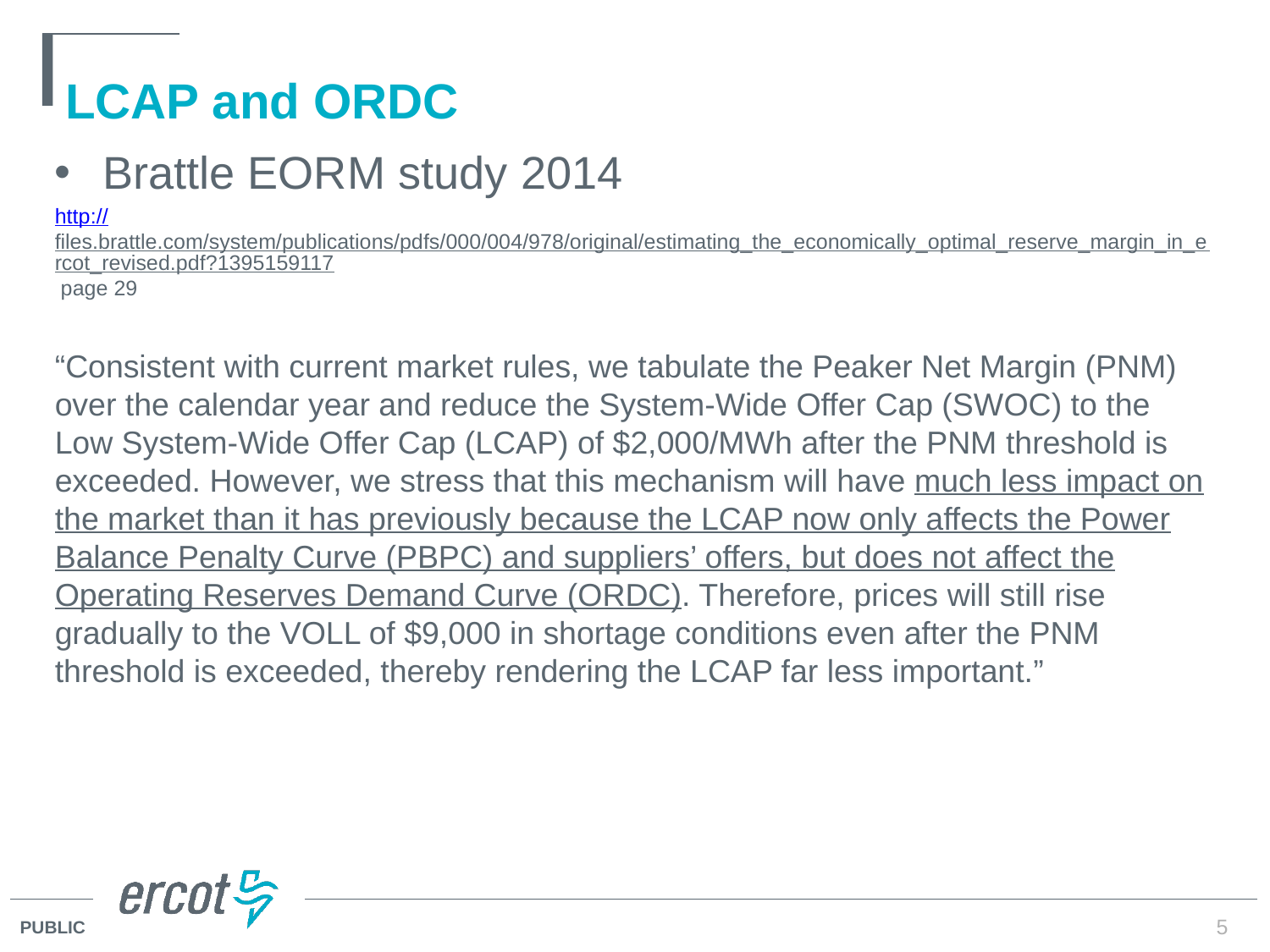

# LCAP and ORDC
Brattle EORM study 2014
http://files.brattle.com/system/publications/pdfs/000/004/978/original/estimating_the_economically_optimal_reserve_margin_in_ercot_revised.pdf?1395159117 page 29

“Consistent with current market rules, we tabulate the Peaker Net Margin (PNM) over the calendar year and reduce the System-Wide Offer Cap (SWOC) to the Low System-Wide Offer Cap (LCAP) of $2,000/MWh after the PNM threshold is exceeded. However, we stress that this mechanism will have much less impact on the market than it has previously because the LCAP now only affects the Power Balance Penalty Curve (PBPC) and suppliers’ offers, but does not affect the Operating Reserves Demand Curve (ORDC). Therefore, prices will still rise gradually to the VOLL of $9,000 in shortage conditions even after the PNM threshold is exceeded, thereby rendering the LCAP far less important.”
5